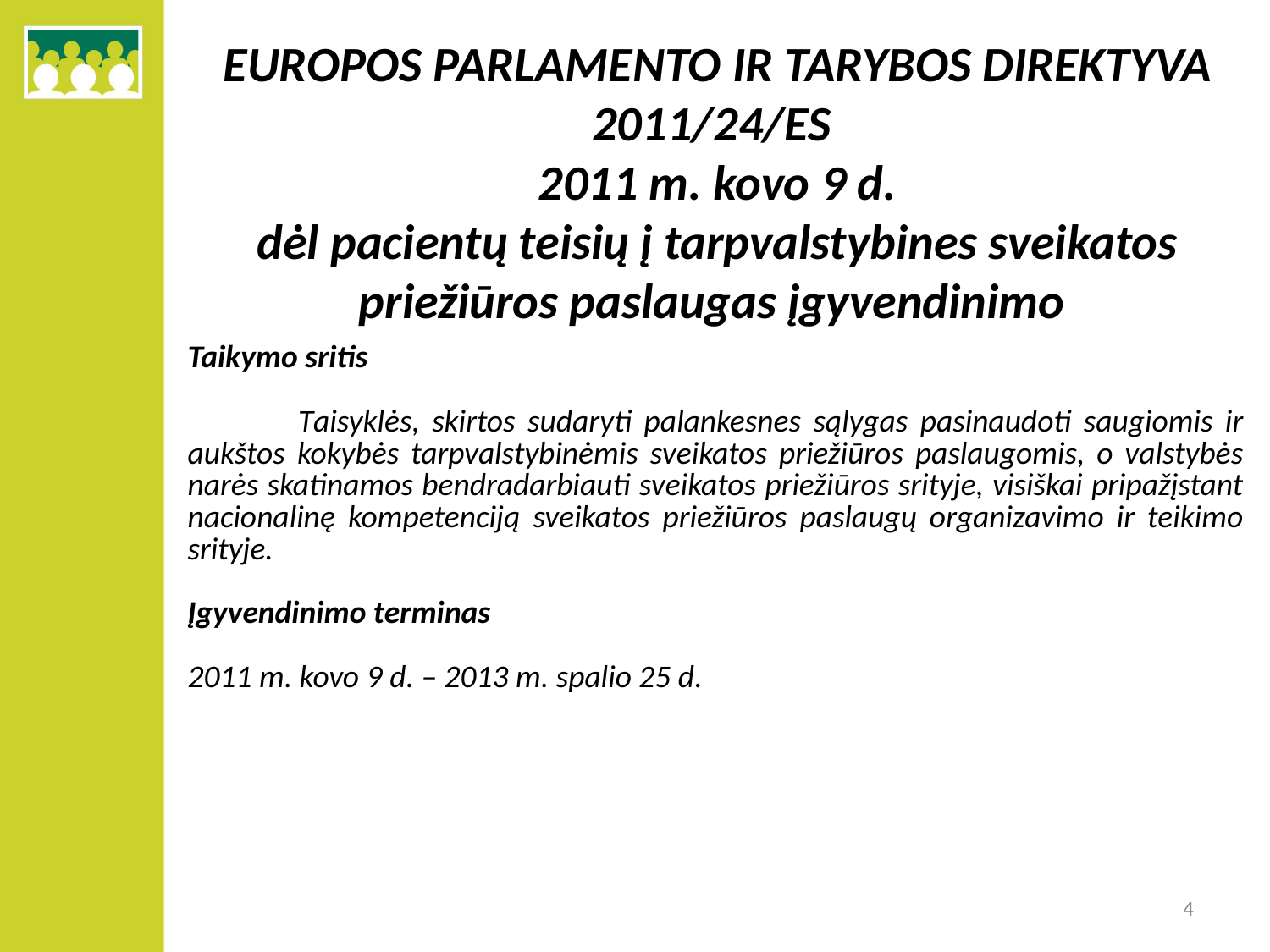

# EUROPOS PARLAMENTO IR TARYBOS DIREKTYVA 2011/24/ES 2011 m. kovo 9 d. dėl pacientų teisių į tarpvalstybines sveikatos priežiūros paslaugas įgyvendinimo
| Taikymo sritis Taisyklės, skirtos sudaryti palankesnes sąlygas pasinaudoti saugiomis ir aukštos kokybės tarpvalstybinėmis sveikatos priežiūros paslaugomis, o valstybės narės skatinamos bendradarbiauti sveikatos priežiūros srityje, visiškai pripažįstant nacionalinę kompetenciją sveikatos priežiūros paslaugų organizavimo ir teikimo srityje. Įgyvendinimo terminas 2011 m. kovo 9 d. – 2013 m. spalio 25 d. |
| --- |

4